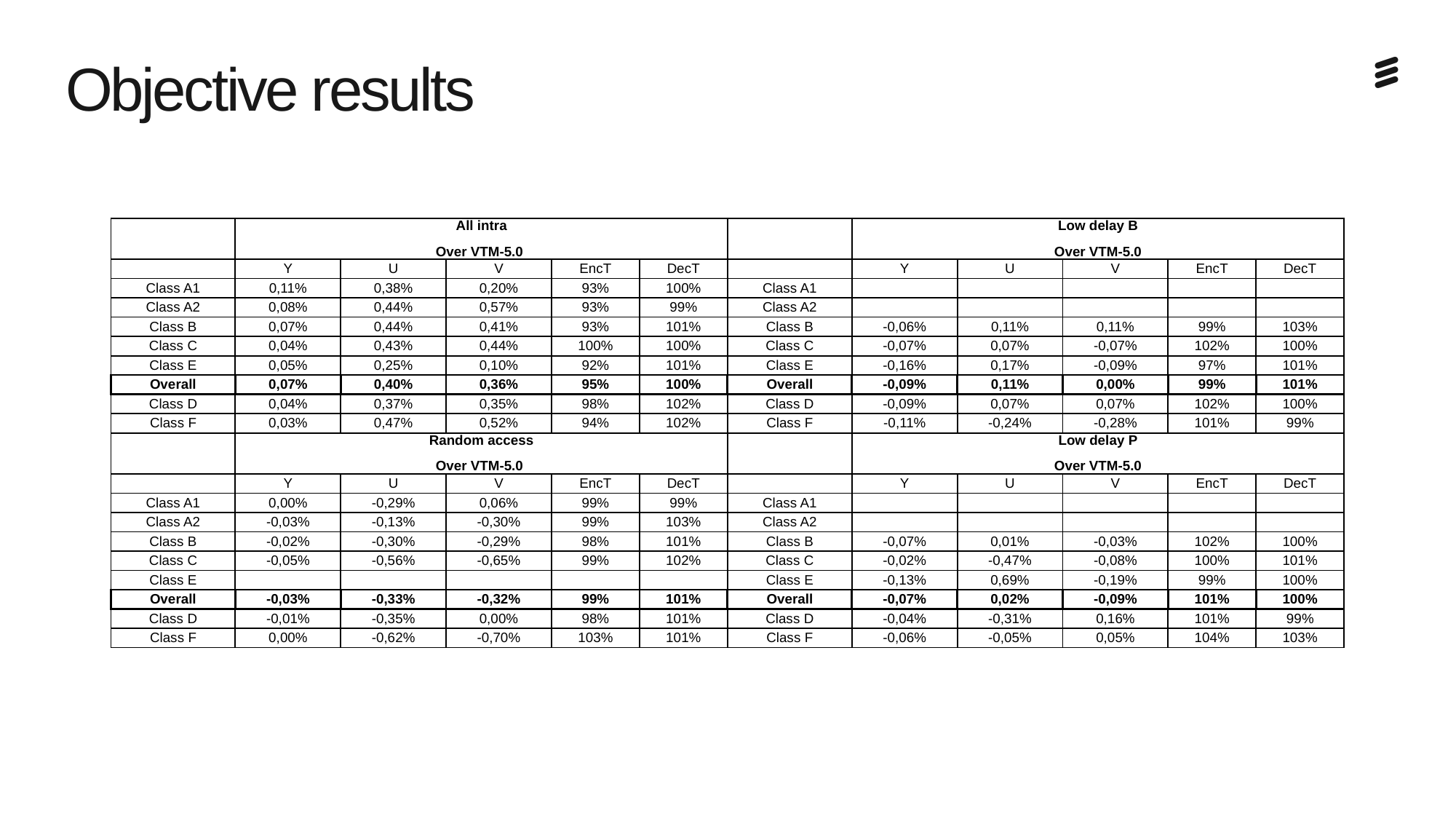

# Objective results
|  | All intra Over VTM-5.0 |  |  |  |  |
| --- | --- | --- | --- | --- | --- |
|  | Y | U | V | EncT | DecT |
| Class A1 | 0,11% | 0,38% | 0,20% | 93% | 100% |
| Class A2 | 0,08% | 0,44% | 0,57% | 93% | 99% |
| Class B | 0,07% | 0,44% | 0,41% | 93% | 101% |
| Class C | 0,04% | 0,43% | 0,44% | 100% | 100% |
| Class E | 0,05% | 0,25% | 0,10% | 92% | 101% |
| Overall | 0,07% | 0,40% | 0,36% | 95% | 100% |
| Class D | 0,04% | 0,37% | 0,35% | 98% | 102% |
| Class F | 0,03% | 0,47% | 0,52% | 94% | 102% |
|  | Random access Over VTM-5.0 |  |  |  |  |
|  | Y | U | V | EncT | DecT |
| Class A1 | 0,00% | -0,29% | 0,06% | 99% | 99% |
| Class A2 | -0,03% | -0,13% | -0,30% | 99% | 103% |
| Class B | -0,02% | -0,30% | -0,29% | 98% | 101% |
| Class C | -0,05% | -0,56% | -0,65% | 99% | 102% |
| Class E |  |  |  |  |  |
| Overall | -0,03% | -0,33% | -0,32% | 99% | 101% |
| Class D | -0,01% | -0,35% | 0,00% | 98% | 101% |
| Class F | 0,00% | -0,62% | -0,70% | 103% | 101% |
|  | Low delay B Over VTM-5.0 |  |  |  |  |
| --- | --- | --- | --- | --- | --- |
|  | Y | U | V | EncT | DecT |
| Class A1 |  |  |  |  |  |
| Class A2 |  |  |  |  |  |
| Class B | -0,06% | 0,11% | 0,11% | 99% | 103% |
| Class C | -0,07% | 0,07% | -0,07% | 102% | 100% |
| Class E | -0,16% | 0,17% | -0,09% | 97% | 101% |
| Overall | -0,09% | 0,11% | 0,00% | 99% | 101% |
| Class D | -0,09% | 0,07% | 0,07% | 102% | 100% |
| Class F | -0,11% | -0,24% | -0,28% | 101% | 99% |
|  | Low delay P Over VTM-5.0 |  |  |  |  |
|  | Y | U | V | EncT | DecT |
| Class A1 |  |  |  |  |  |
| Class A2 |  |  |  |  |  |
| Class B | -0,07% | 0,01% | -0,03% | 102% | 100% |
| Class C | -0,02% | -0,47% | -0,08% | 100% | 101% |
| Class E | -0,13% | 0,69% | -0,19% | 99% | 100% |
| Overall | -0,07% | 0,02% | -0,09% | 101% | 100% |
| Class D | -0,04% | -0,31% | 0,16% | 101% | 99% |
| Class F | -0,06% | -0,05% | 0,05% | 104% | 103% |